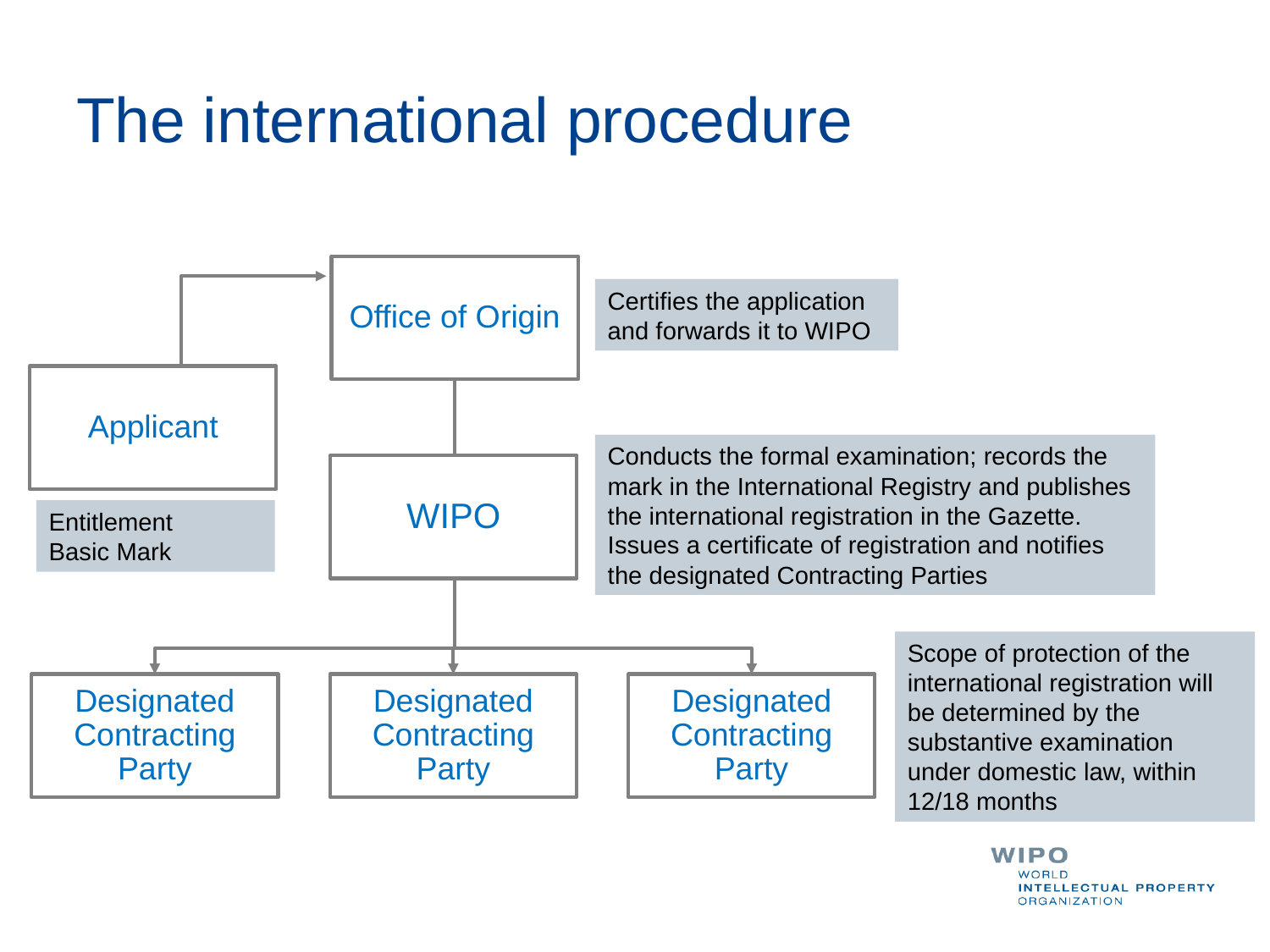

# The international procedure
WIPO
Applicant
Office of Origin
Designated Contracting Party
Designated Contracting Party
Designated Contracting Party
Certifies the application and forwards it to WIPO
Conducts the formal examination; records the mark in the International Registry and publishes the international registration in the Gazette. Issues a certificate of registration and notifies the designated Contracting Parties
Entitlement
Basic Mark
Scope of protection of the international registration will be determined by the substantive examination under domestic law, within 12/18 months